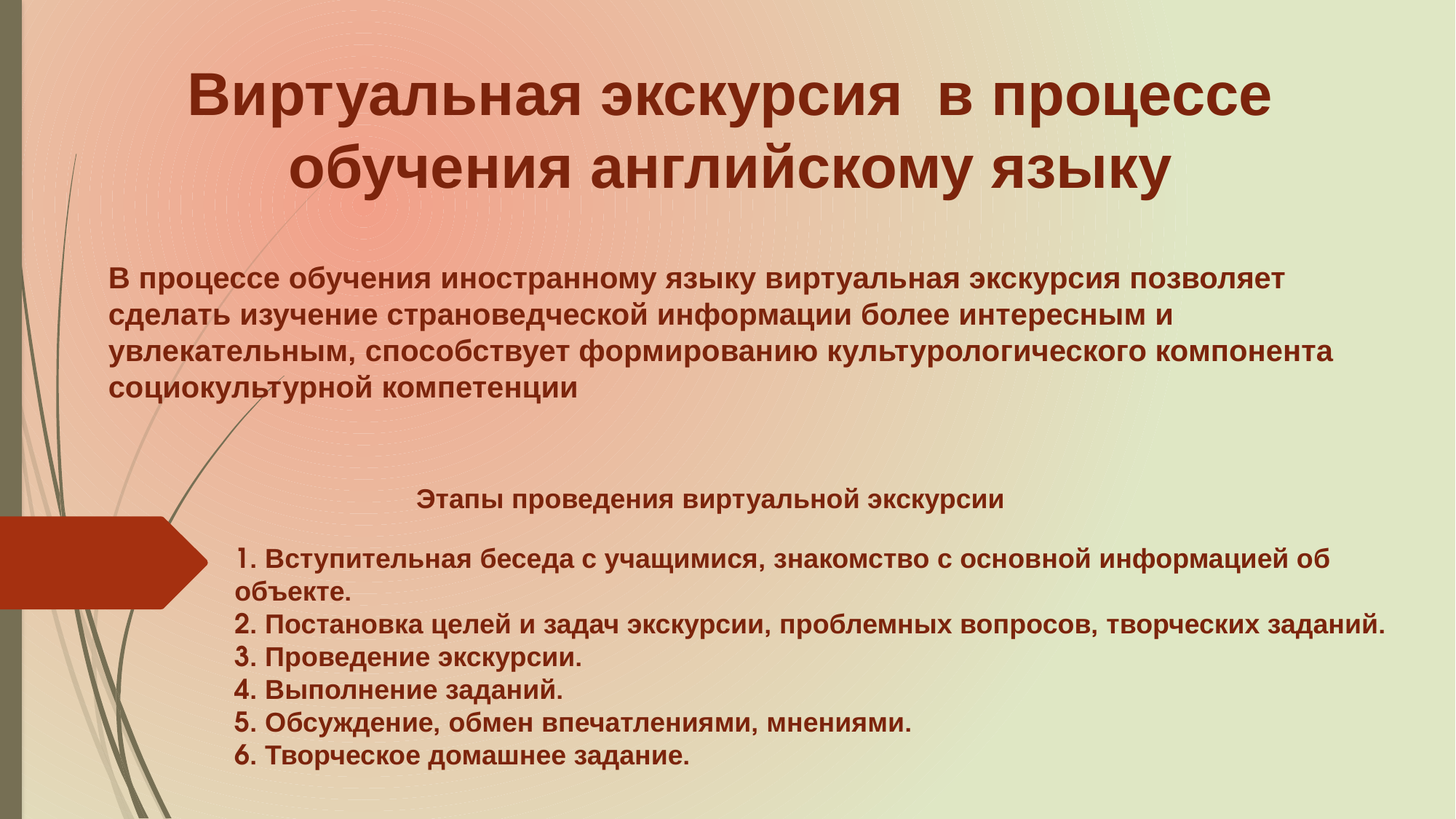

Виртуальная экскурсия  в процессе обучения английскому языку
# В процессе обучения иностранному языку виртуальная экскурсия позволяет сделать изучение страноведческой информации более интересным и увлекательным, способствует формированию культурологического компонента социокультурной компетенции
Этапы проведения виртуальной экскурсии
1. Вступительная беседа с учащимися, знакомство с основной информацией об объекте.
2. Постановка целей и задач экскурсии, проблемных вопросов, творческих заданий.
3. Проведение экскурсии.
4. Выполнение заданий.
5. Обсуждение, обмен впечатлениями, мнениями.
6. Творческое домашнее задание.